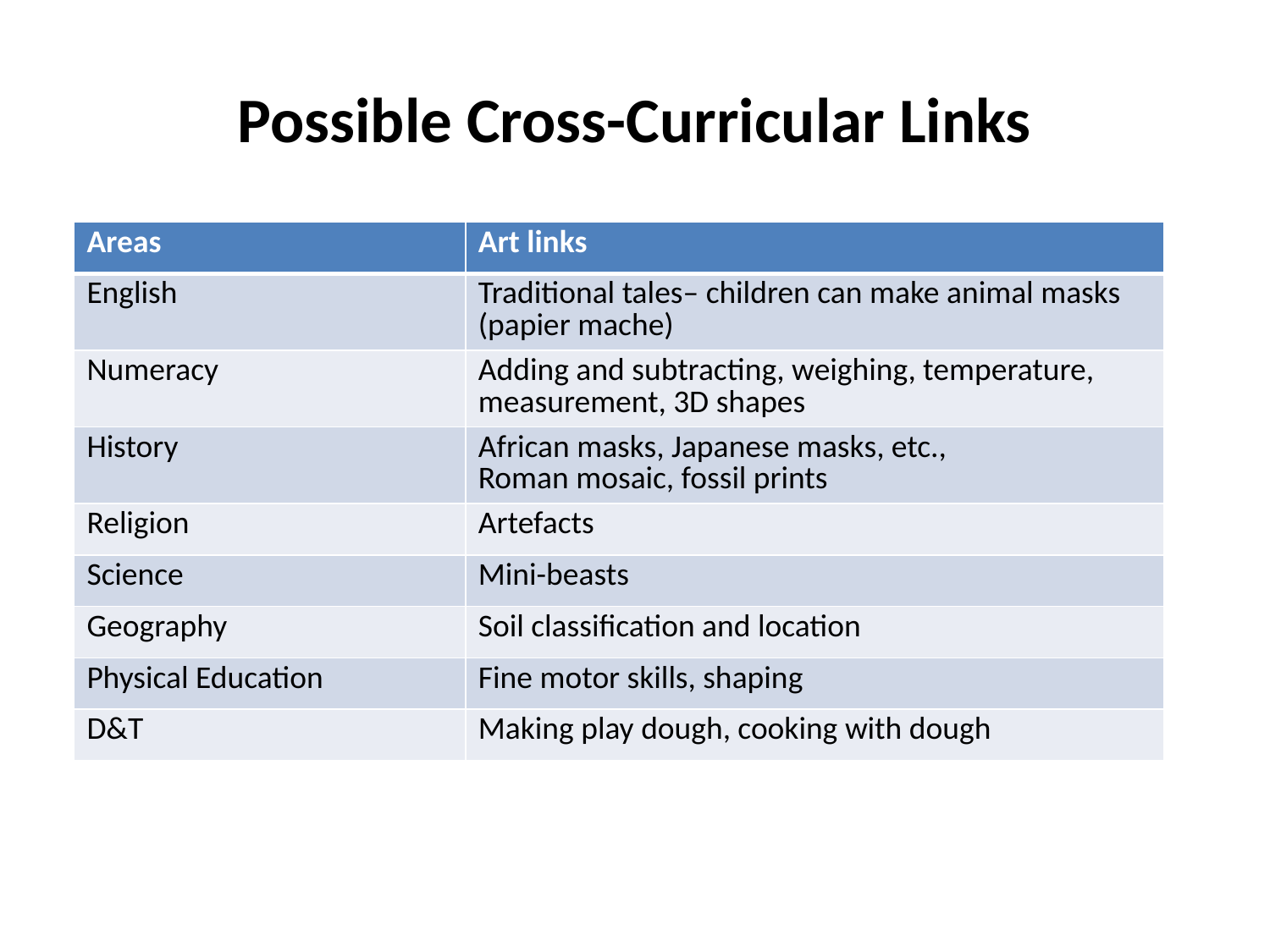

# Possible Cross-Curricular Links

| Areas | Art links |
| --- | --- |
| English | Traditional tales– children can make animal masks (papier mache) |
| Numeracy | Adding and subtracting, weighing, temperature, measurement, 3D shapes |
| History | African masks, Japanese masks, etc., Roman mosaic, fossil prints |
| Religion | Artefacts |
| Science | Mini-beasts |
| Geography | Soil classification and location |
| Physical Education | Fine motor skills, shaping |
| D&T | Making play dough, cooking with dough |